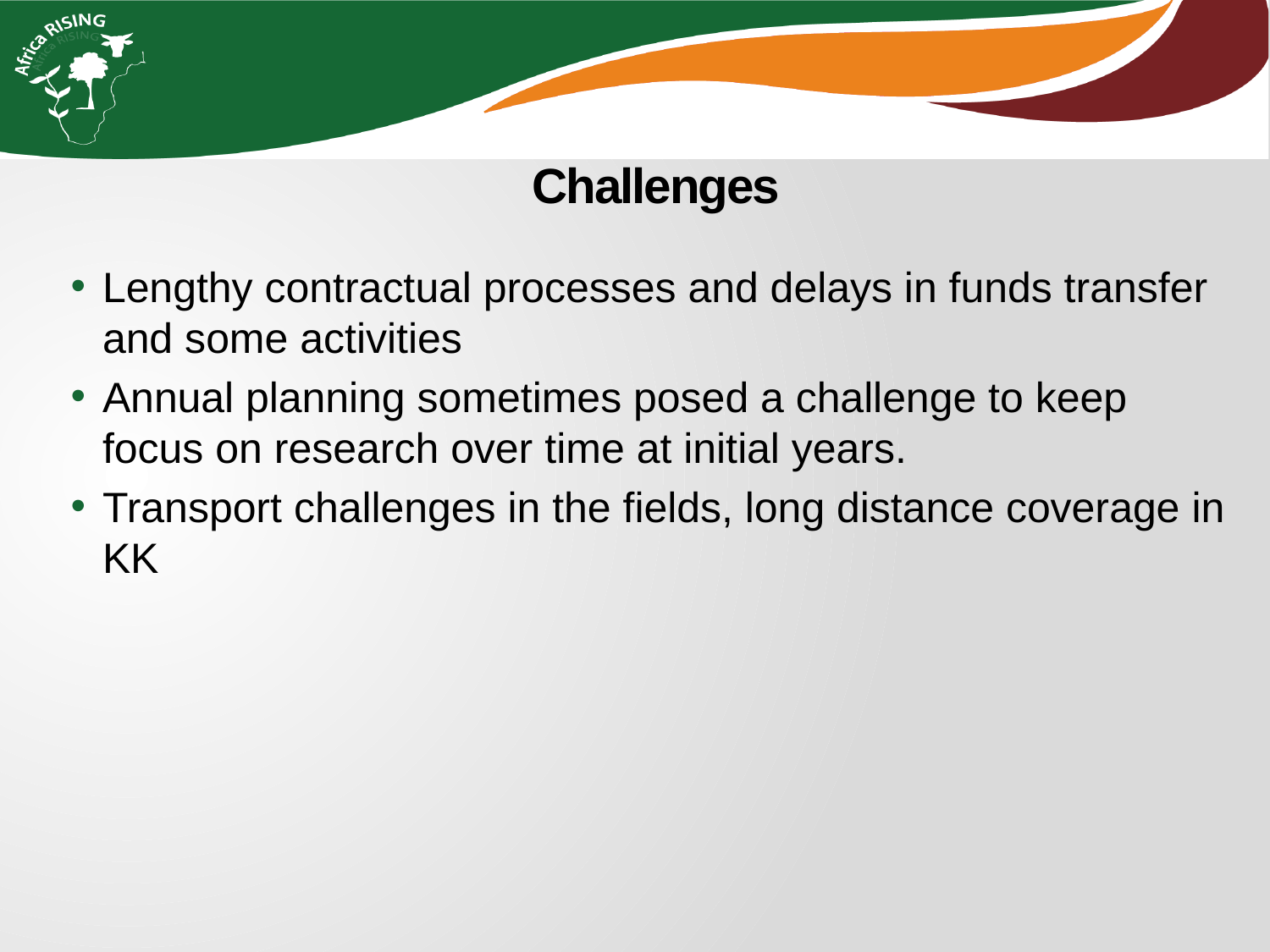

# Challenges
Lengthy contractual processes and delays in funds transfer and some activities
Annual planning sometimes posed a challenge to keep focus on research over time at initial years.
Transport challenges in the fields, long distance coverage in KK